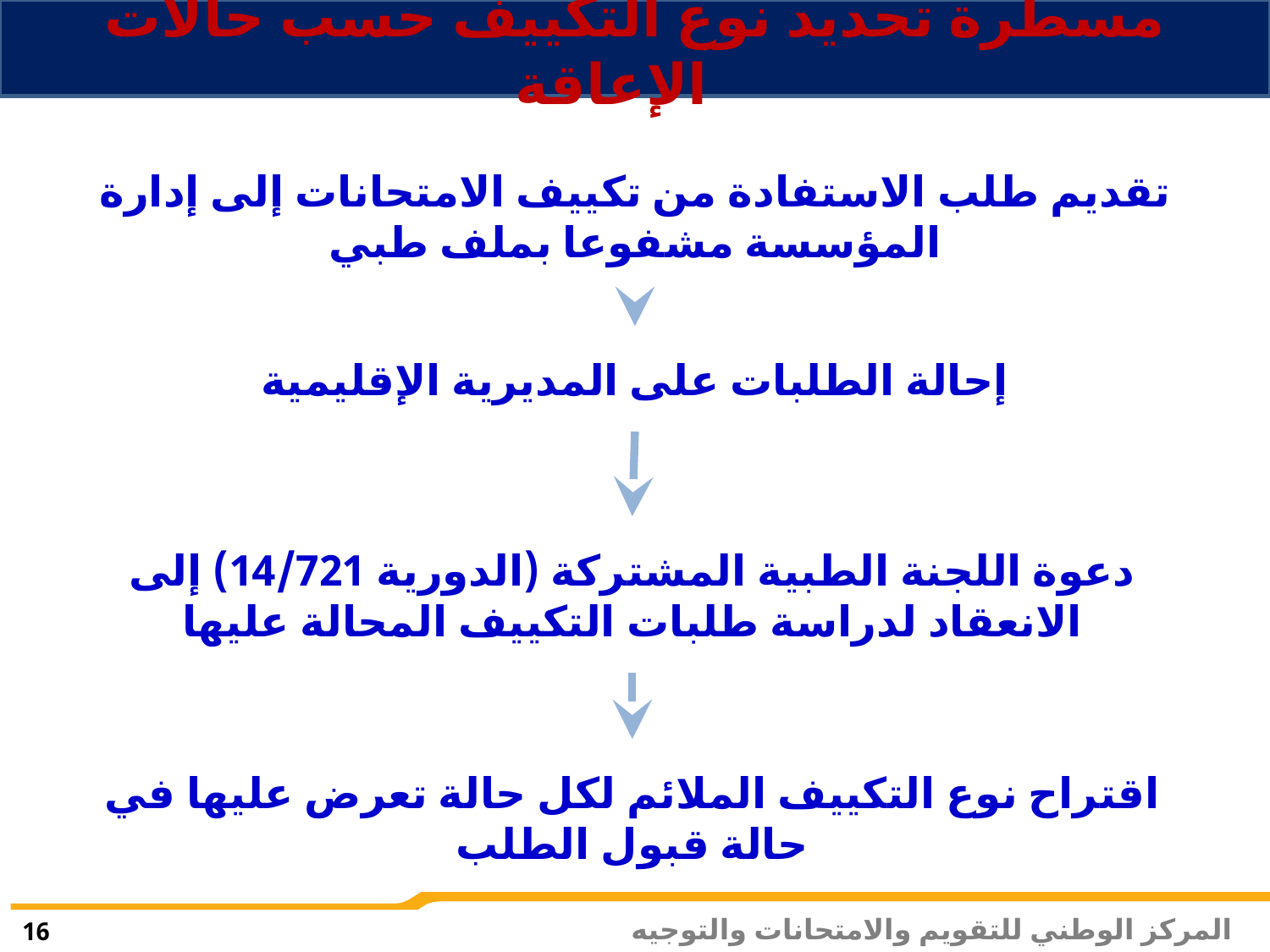

مسطرة تحديد نوع التكييف حسب حالات الإعاقة
تقديم طلب الاستفادة من تكييف الامتحانات إلى إدارة المؤسسة مشفوعا بملف طبي

إحالة الطلبات على المديرية الإقليمية

دعوة اللجنة الطبية المشتركة (الدورية 14/721) إلى الانعقاد لدراسة طلبات التكييف المحالة عليها

اقتراح نوع التكييف الملائم لكل حالة تعرض عليها في حالة قبول الطلب